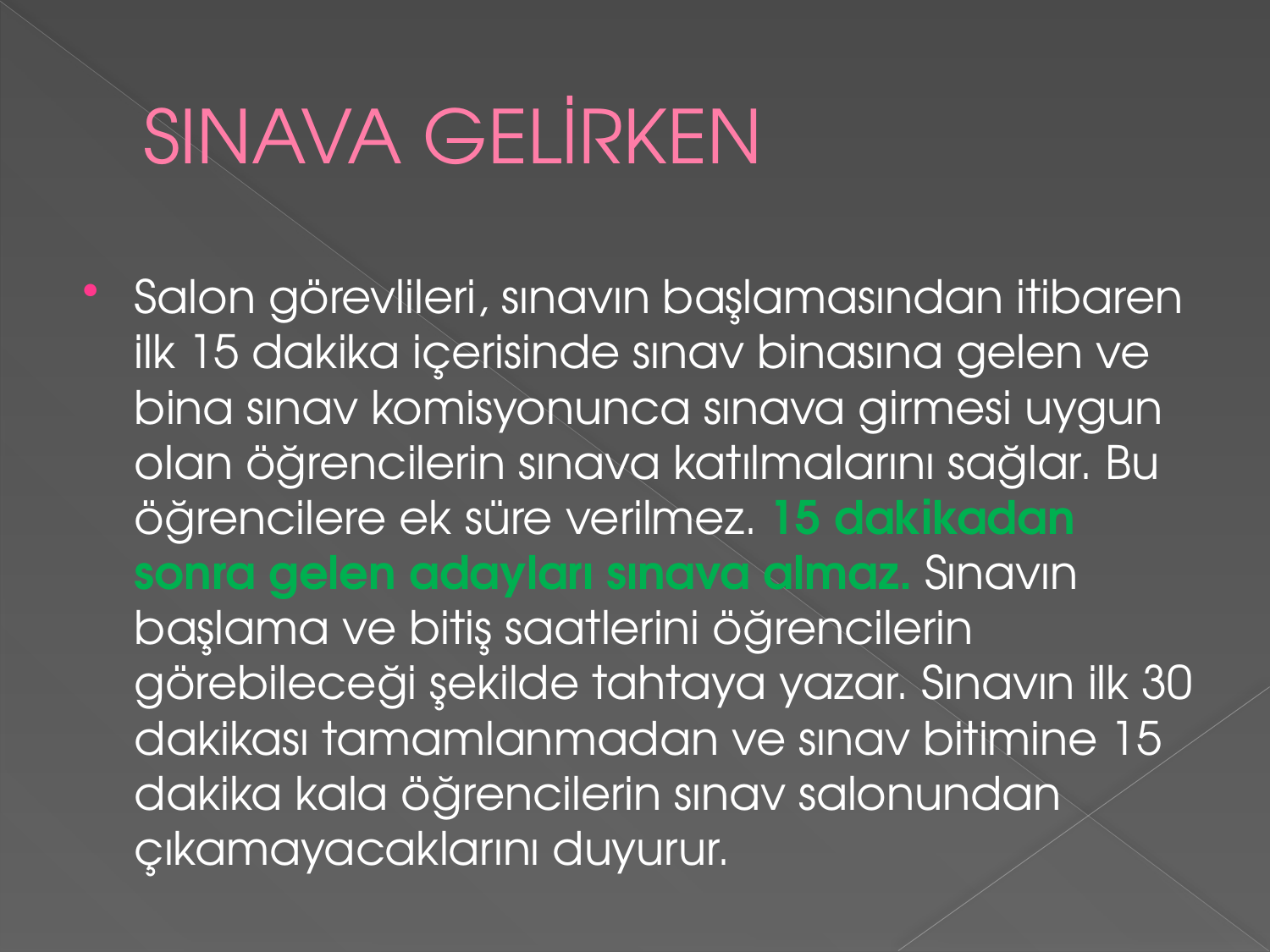

# SINAVA GELİRKEN
Salon görevlileri, sınavın başlamasından itibaren ilk 15 dakika içerisinde sınav binasına gelen ve bina sınav komisyonunca sınava girmesi uygun olan öğrencilerin sınava katılmalarını sağlar. Bu öğrencilere ek süre verilmez. 15 dakikadan sonra gelen adayları sınava almaz. Sınavın başlama ve bitiş saatlerini öğrencilerin görebileceği şekilde tahtaya yazar. Sınavın ilk 30 dakikası tamamlanmadan ve sınav bitimine 15 dakika kala öğrencilerin sınav salonundan çıkamayacaklarını duyurur.